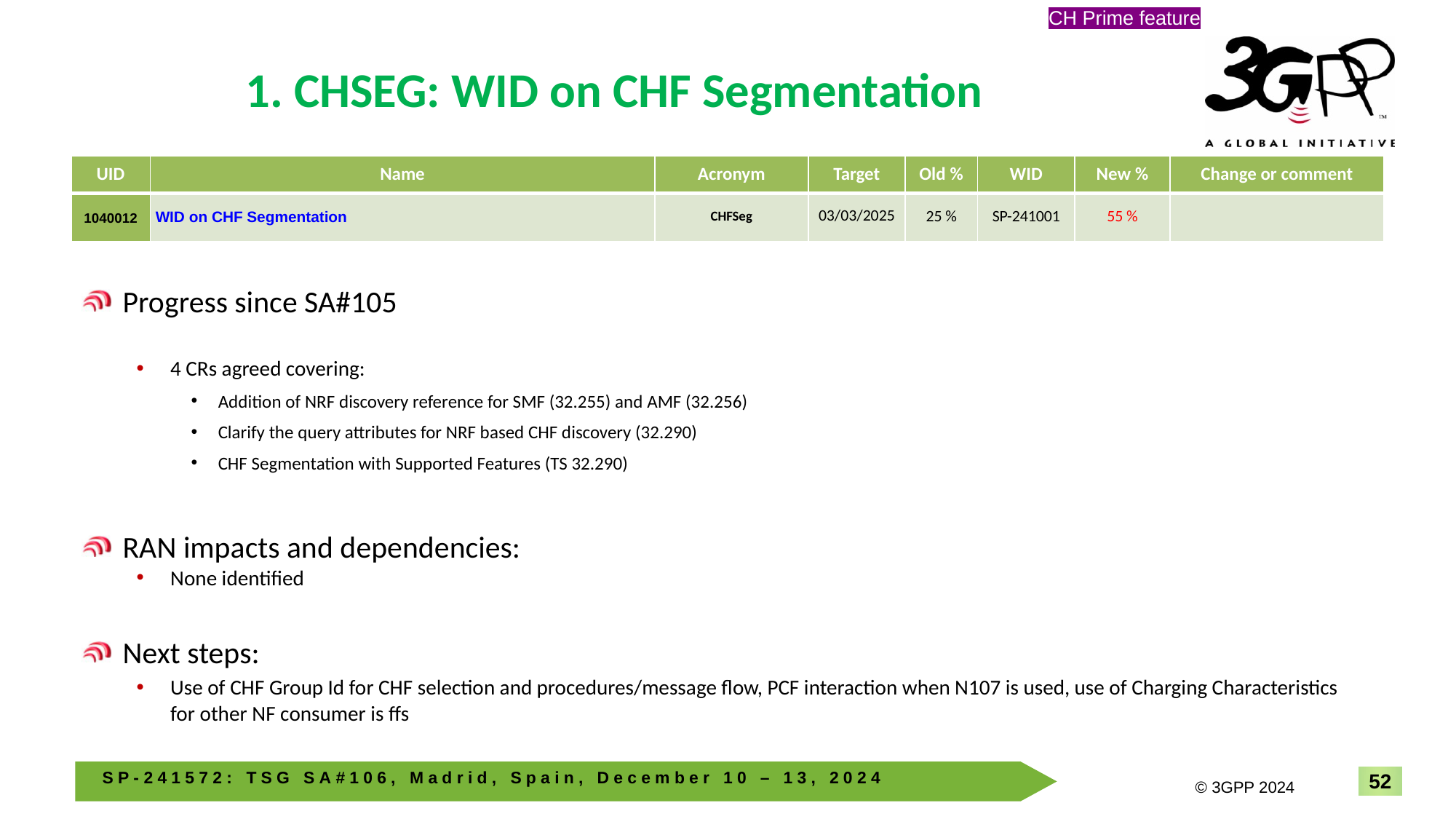

CH Prime feature
# 1. CHSEG: WID on CHF Segmentation
| UID | Name | Acronym | Target | Old % | WID | New % | Change or comment |
| --- | --- | --- | --- | --- | --- | --- | --- |
| 1040012 | WID on CHF Segmentation | CHFSeg | 03/03/2025 | 25 % | SP-241001 | 55 % |  |
Progress since SA#105

4 CRs agreed covering:
Addition of NRF discovery reference for SMF (32.255) and AMF (32.256)
Clarify the query attributes for NRF based CHF discovery (32.290)
CHF Segmentation with Supported Features (TS 32.290)

RAN impacts and dependencies:
None identified

Next steps:
Use of CHF Group Id for CHF selection and procedures/message flow, PCF interaction when N107 is used, use of Charging Characteristics for other NF consumer is ffs